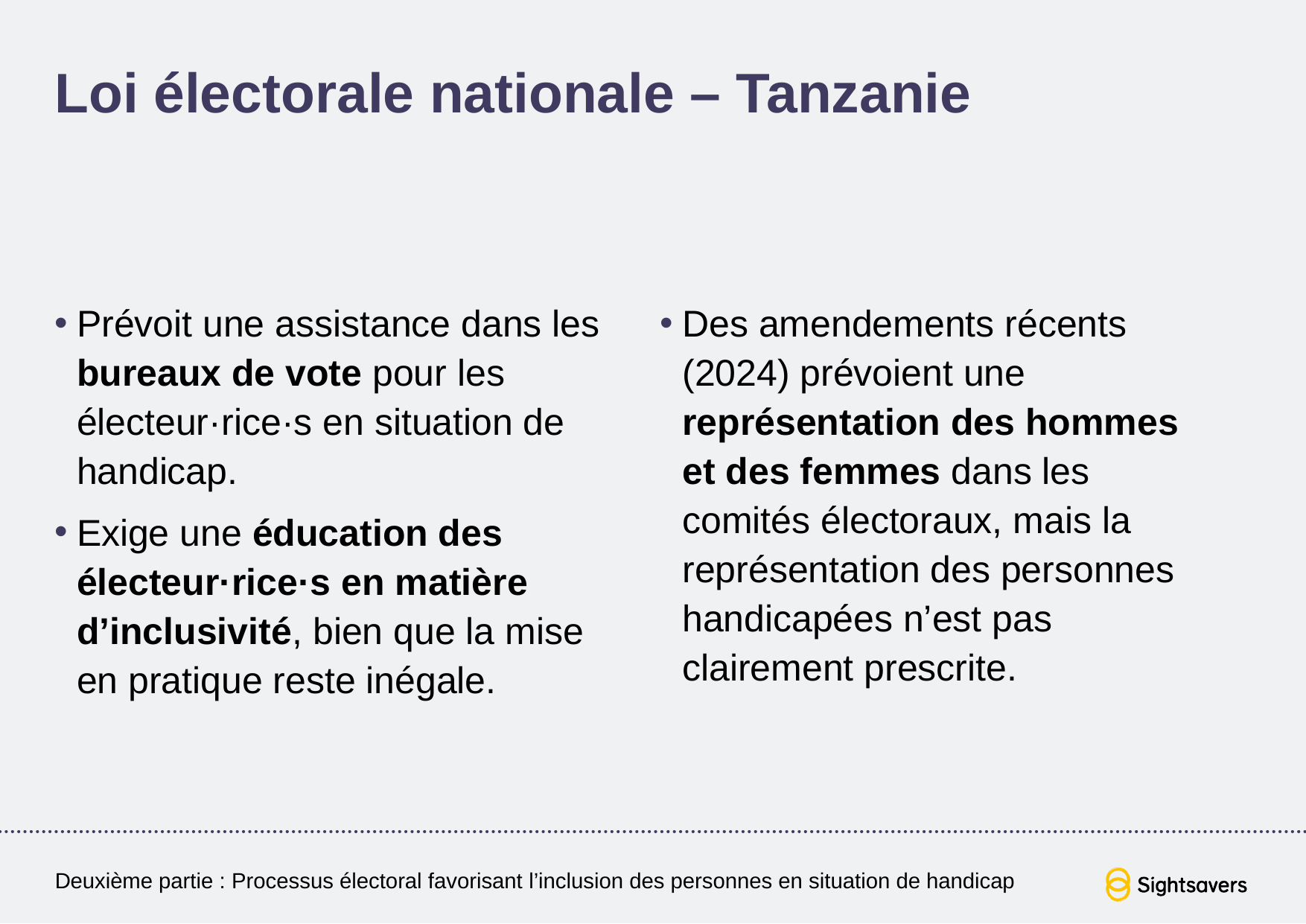

# Loi électorale nationale – Tanzanie
Prévoit une assistance dans les bureaux de vote pour les électeur·rice·s en situation de handicap.
Exige une éducation des électeur·rice·s en matière d’inclusivité, bien que la mise en pratique reste inégale.
Des amendements récents (2024) prévoient une représentation des hommes et des femmes dans les comités électoraux, mais la représentation des personnes handicapées n’est pas clairement prescrite.

Deuxième partie : Processus électoral favorisant l’inclusion des personnes en situation de handicap